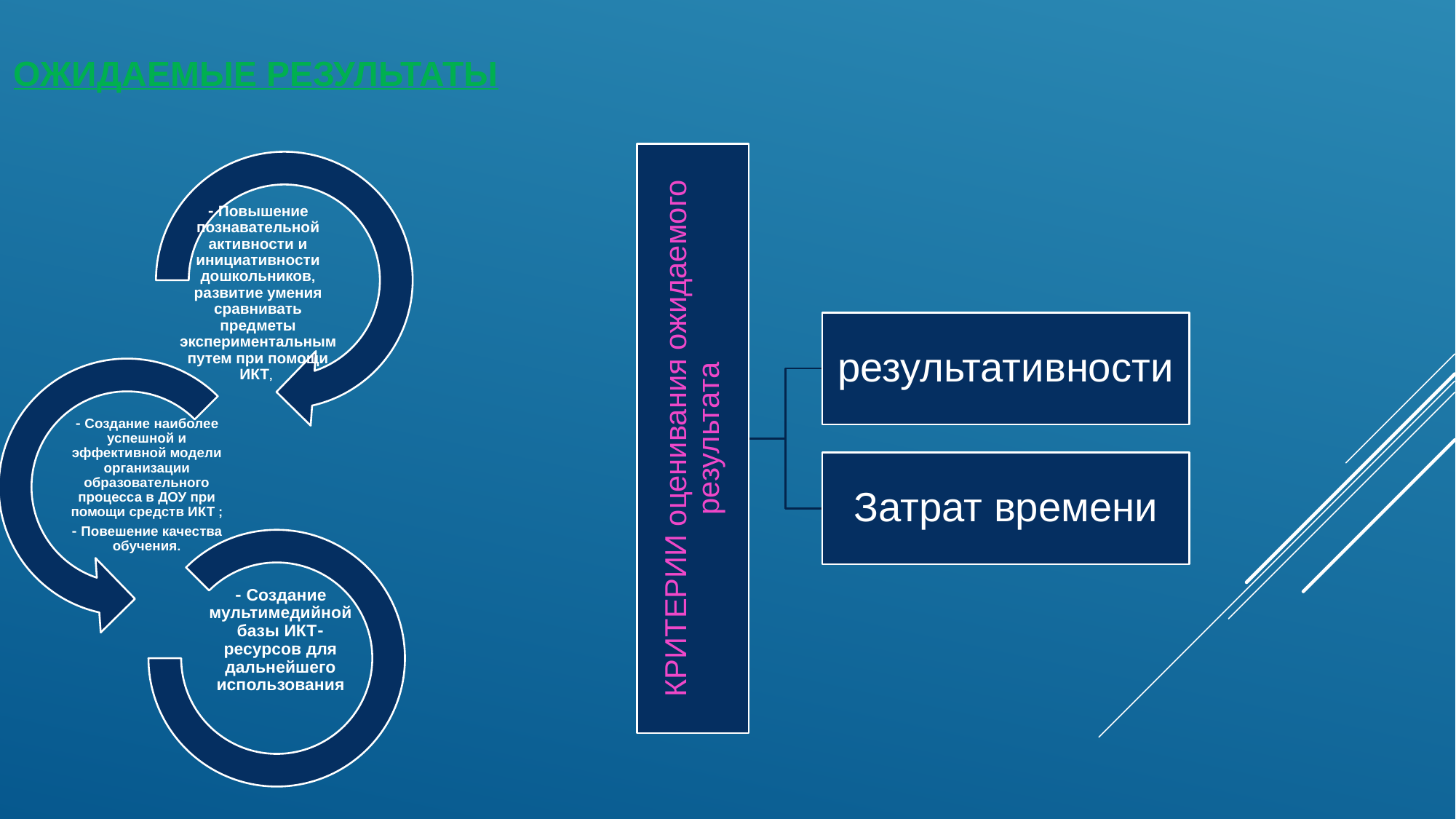

# ОЖИДАЕМЫЕ РЕЗУЛЬТАТЫ
- Повышение познавательной активности и инициативности дошкольников, развитие умения сравнивать предметы экспериментальным путем при помощи ИКТ,
- Создание наиболее успешной и эффективной модели организации образовательного процесса в ДОУ при помощи средств ИКТ ;
- Повешение качества обучения.
- Создание мультимедийной базы ИКТ-ресурсов для дальнейшего использования

КРИТЕРИИ оценивания ожидаемого результата
результативности
Затрат времени